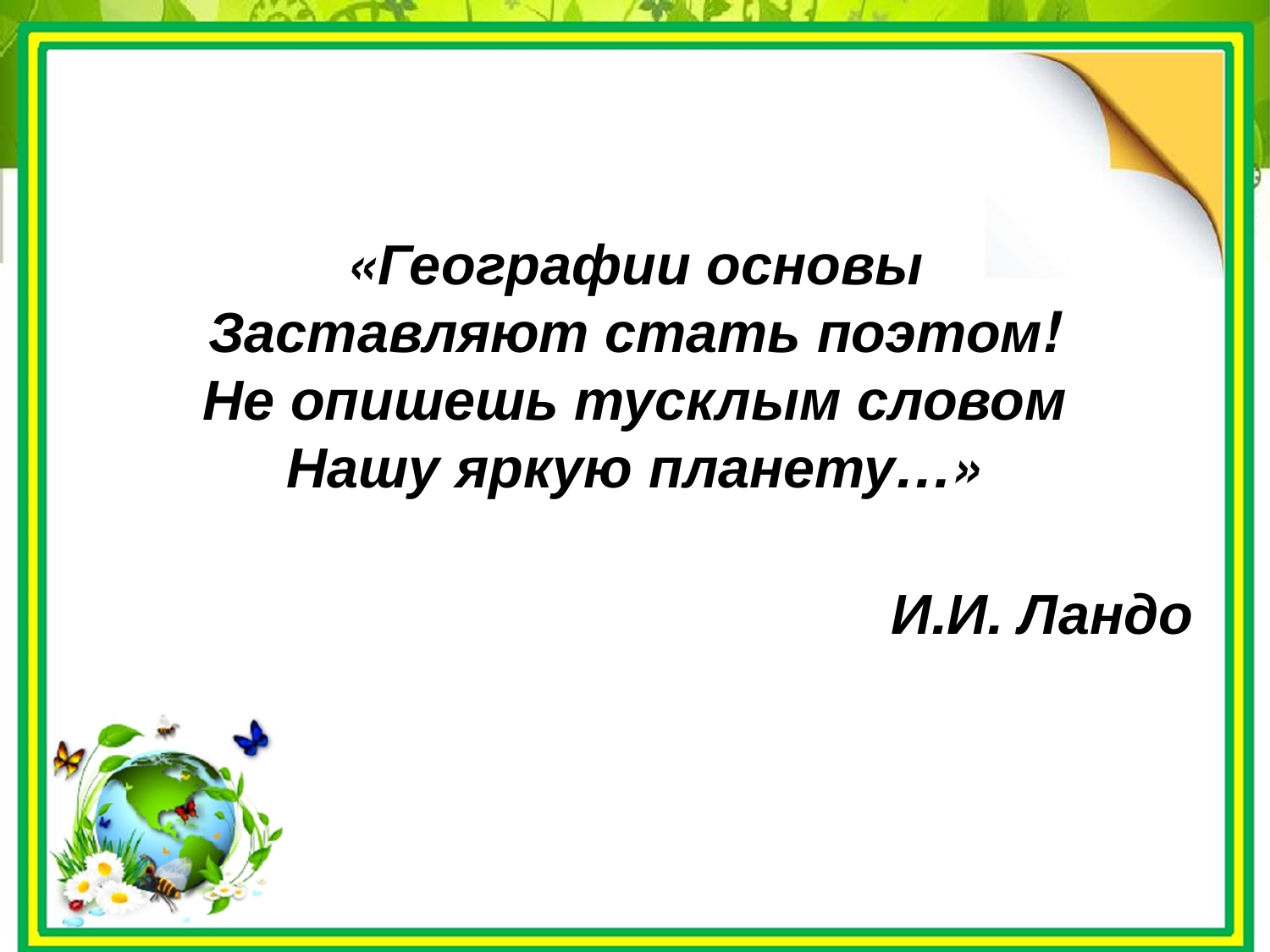

«Географии основы
Заставляют стать поэтом!
Не опишешь тусклым словом
Нашу яркую планету…»
И.И. Ландо